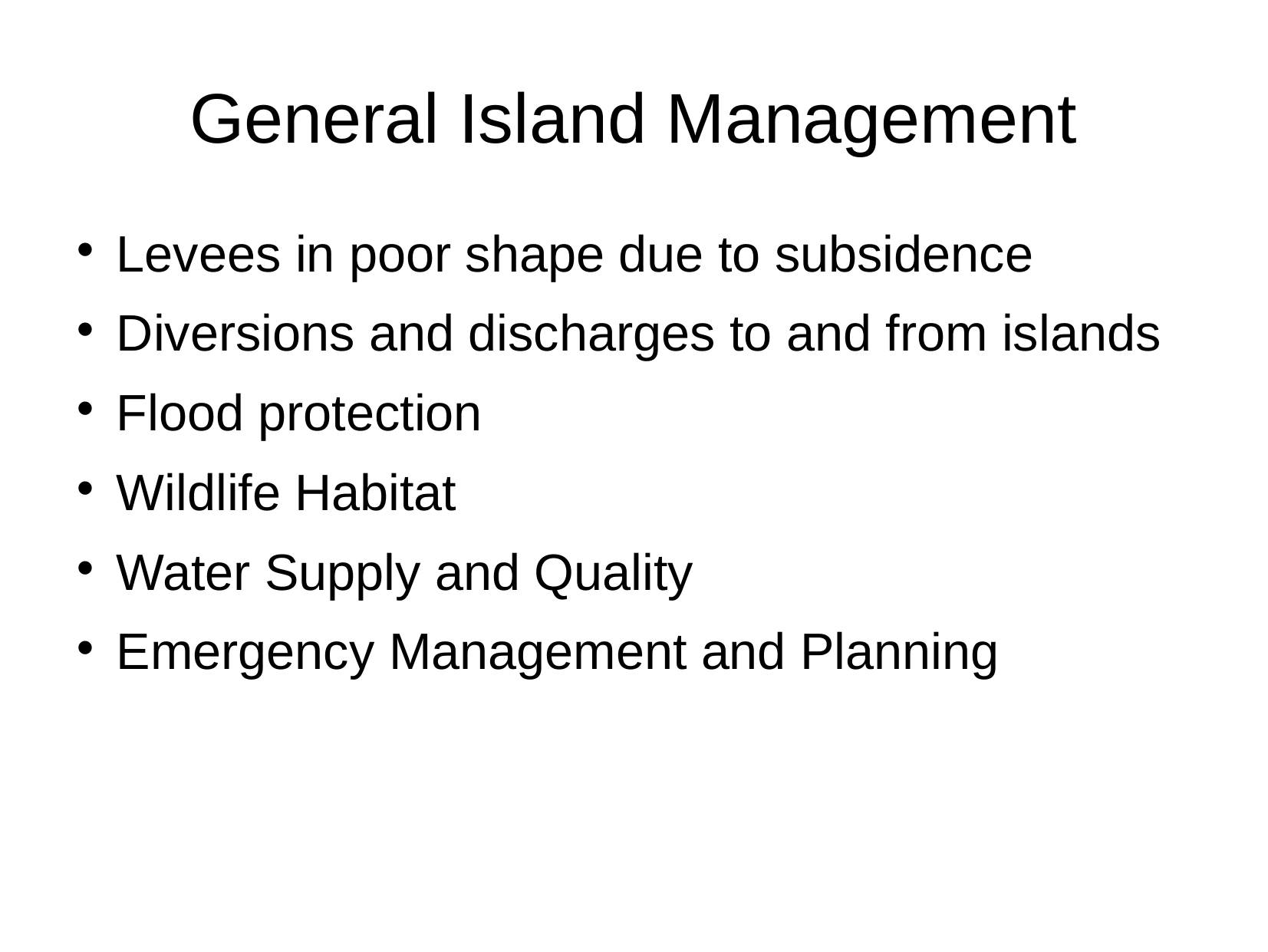

# General Island Management
Levees in poor shape due to subsidence
Diversions and discharges to and from islands
Flood protection
Wildlife Habitat
Water Supply and Quality
Emergency Management and Planning